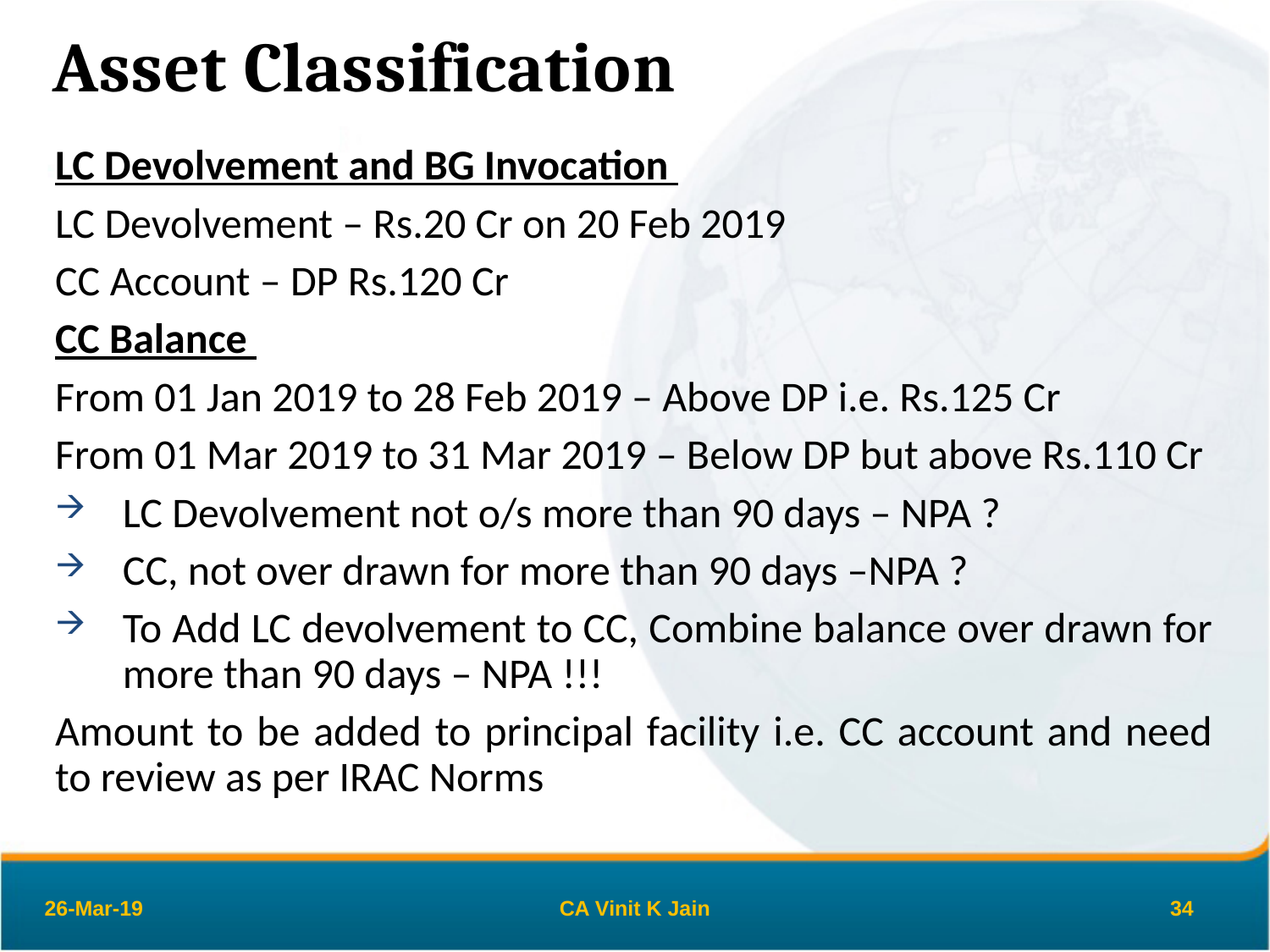

# Asset Classification
LC Devolvement and BG Invocation
LC Devolvement – Rs.20 Cr on 20 Feb 2019
CC Account – DP Rs.120 Cr
CC Balance
From 01 Jan 2019 to 28 Feb 2019 – Above DP i.e. Rs.125 Cr
From 01 Mar 2019 to 31 Mar 2019 – Below DP but above Rs.110 Cr
LC Devolvement not o/s more than 90 days – NPA ?
CC, not over drawn for more than 90 days –NPA ?
To Add LC devolvement to CC, Combine balance over drawn for more than 90 days – NPA !!!
Amount to be added to principal facility i.e. CC account and need to review as per IRAC Norms

26-Mar-19
CA Vinit K Jain
34